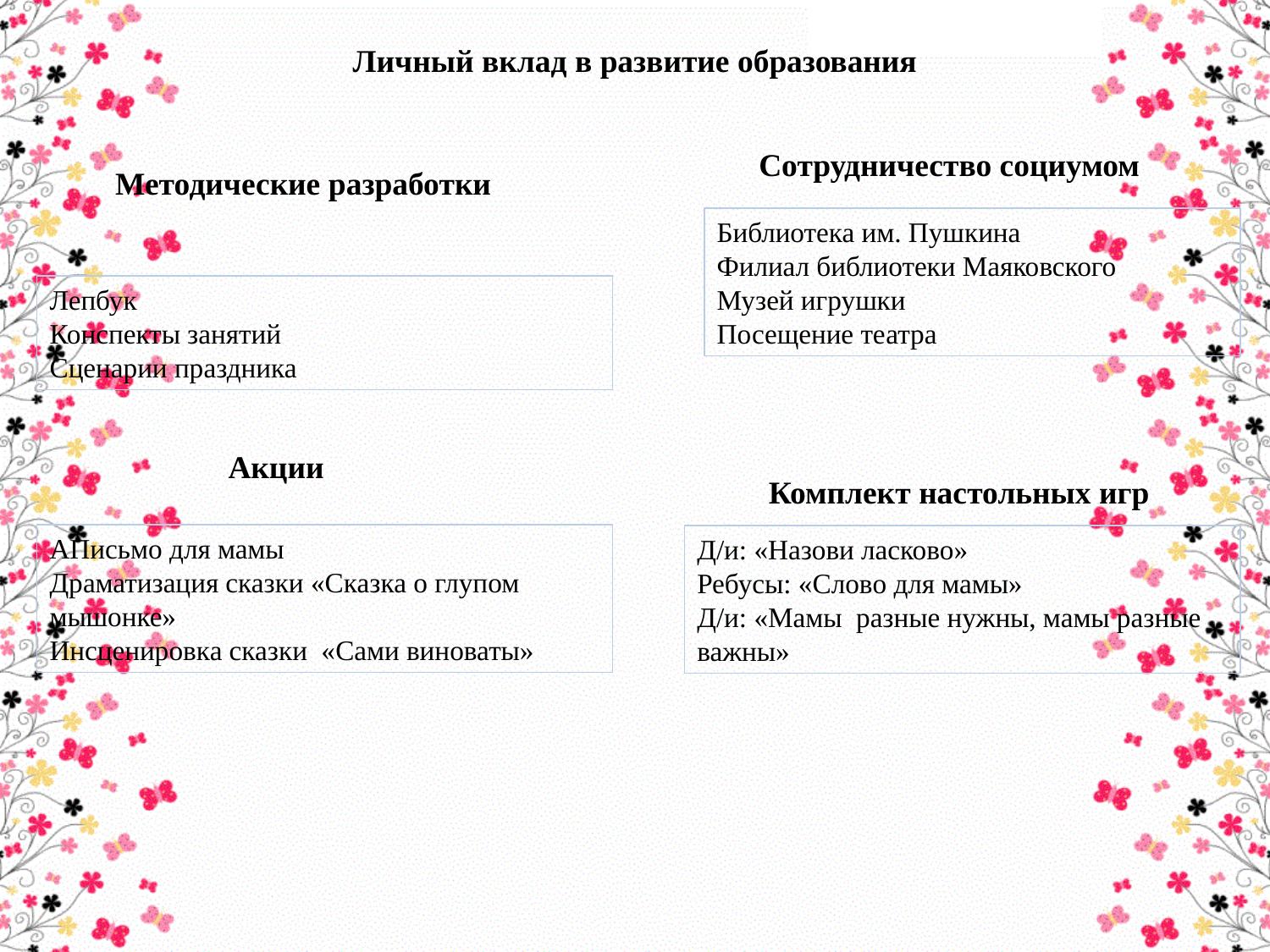

# Личный вклад в развитие образования
Сотрудничество социумом
Методические разработки
Библиотека им. Пушкина
Филиал библиотеки Маяковского
Музей игрушки
Посещение театра
Лепбук
Конспекты занятий
Сценарии праздника
Акции
Комплект настольных игр
АПисьмо для мамы
Драматизация сказки «Сказка о глупом мышонке»
Инсценировка сказки  «Сами виноваты»
Д/и: «Назови ласково»
Ребусы: «Слово для мамы»
Д/и: «Мамы  разные нужны, мамы разные важны»